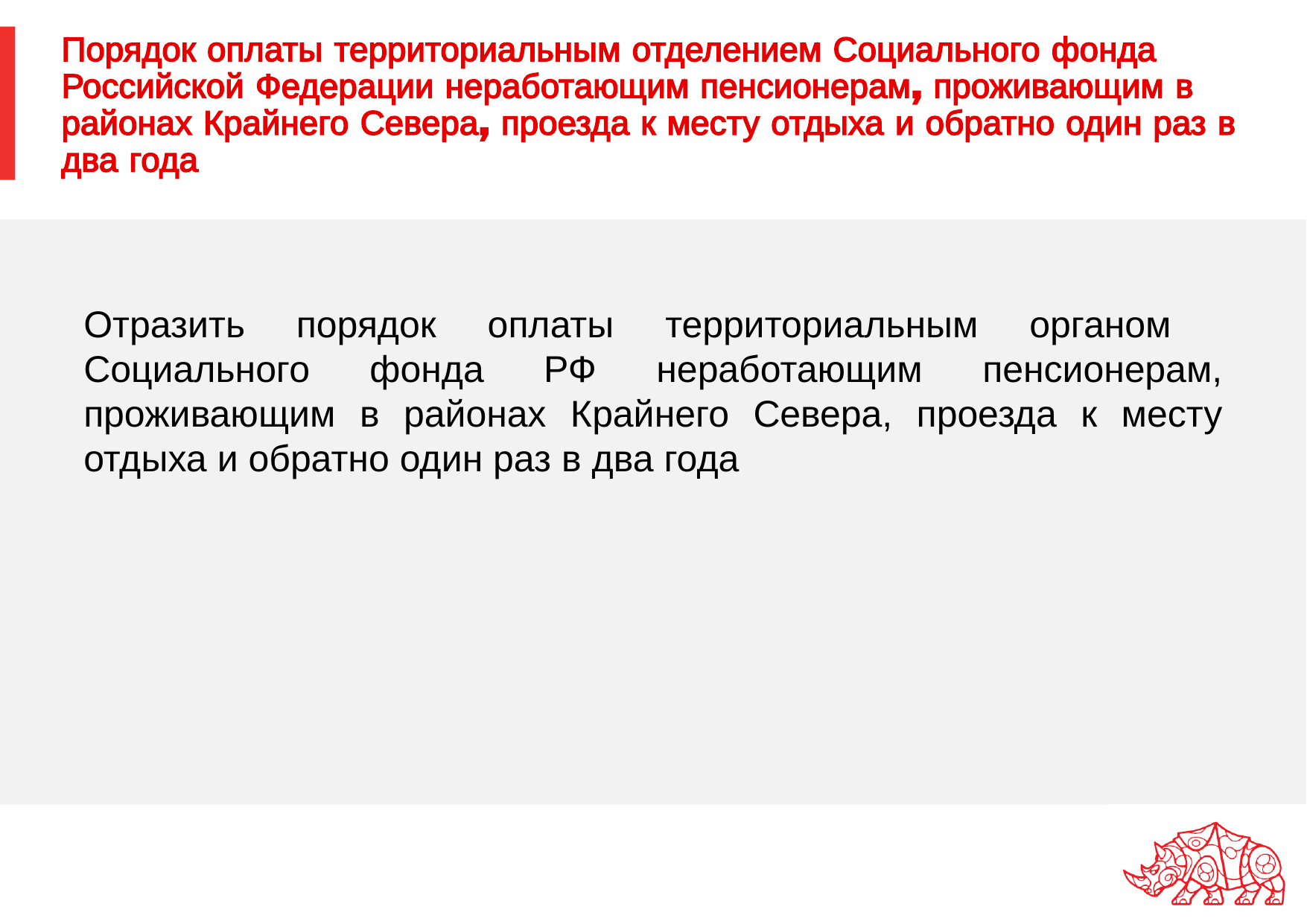

# Порядок оплаты территориальным отделением Социального фонда Российской Федерации неработающим пенсионерам, проживающим в районах Крайнего Севера, проезда к месту отдыха и обратно один раз в два года
Отразить порядок оплаты территориальным органом  Социального фонда РФ неработающим пенсионерам, проживающим в районах Крайнего Севера, проезда к месту отдыха и обратно один раз в два года